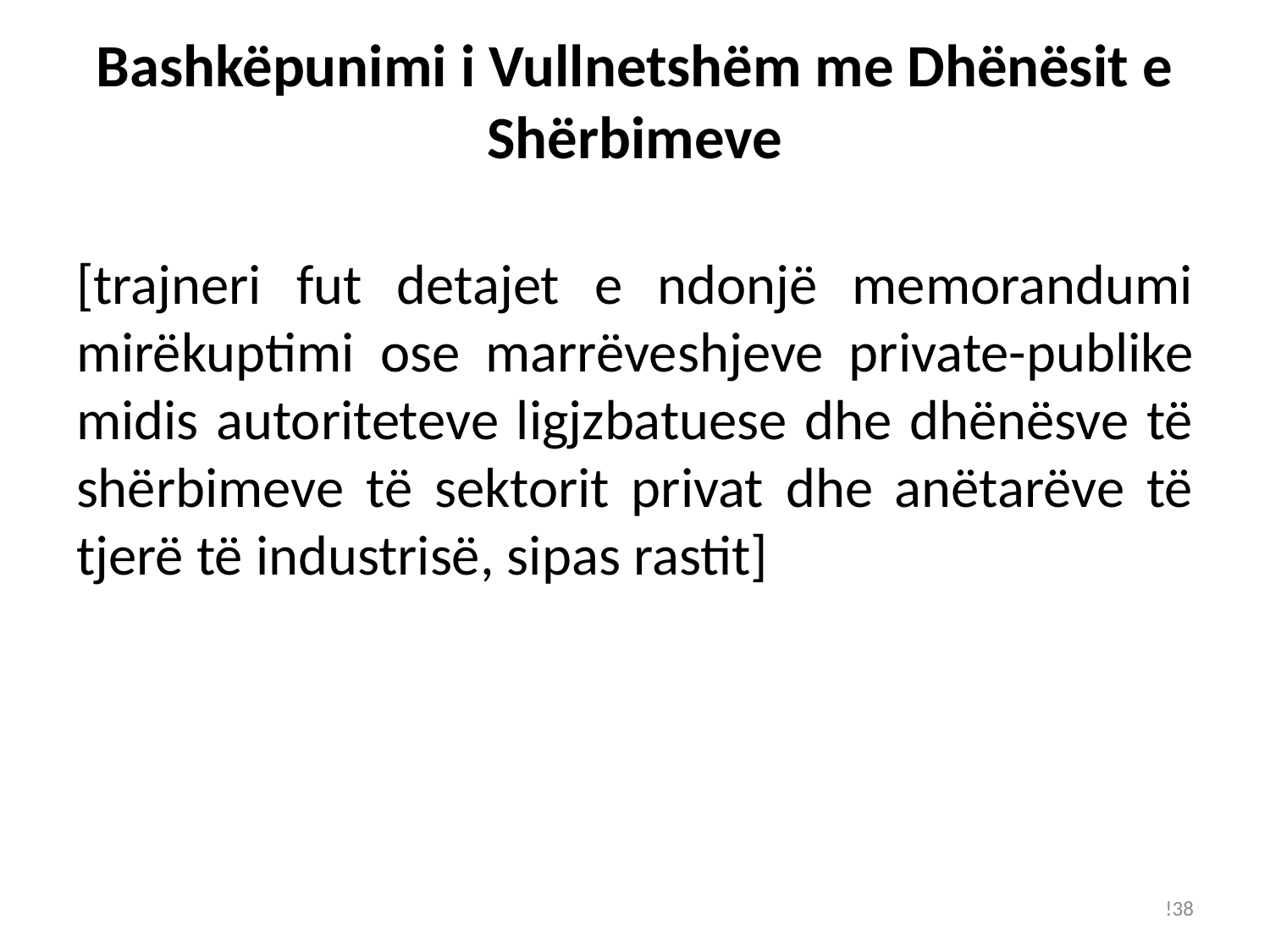

# Bashkëpunimi i Vullnetshëm me Dhënësit e Shërbimeve
[trajneri fut detajet e ndonjë memorandumi mirëkuptimi ose marrëveshjeve private-publike midis autoriteteve ligjzbatuese dhe dhënësve të shërbimeve të sektorit privat dhe anëtarëve të tjerë të industrisë, sipas rastit]
!38